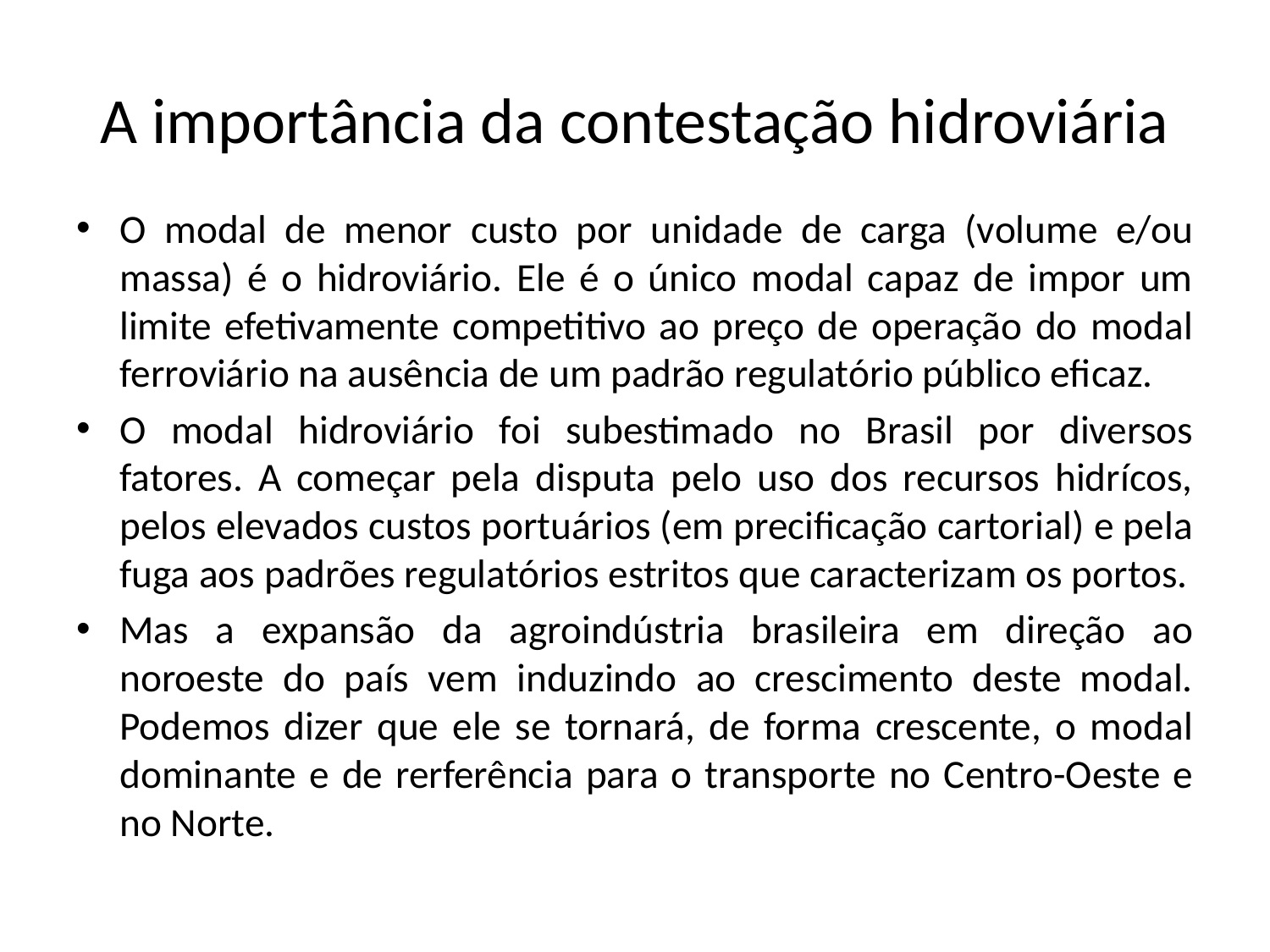

# A importância da contestação hidroviária
O modal de menor custo por unidade de carga (volume e/ou massa) é o hidroviário. Ele é o único modal capaz de impor um limite efetivamente competitivo ao preço de operação do modal ferroviário na ausência de um padrão regulatório público eficaz.
O modal hidroviário foi subestimado no Brasil por diversos fatores. A começar pela disputa pelo uso dos recursos hidrícos, pelos elevados custos portuários (em precificação cartorial) e pela fuga aos padrões regulatórios estritos que caracterizam os portos.
Mas a expansão da agroindústria brasileira em direção ao noroeste do país vem induzindo ao crescimento deste modal. Podemos dizer que ele se tornará, de forma crescente, o modal dominante e de rerferência para o transporte no Centro-Oeste e no Norte.